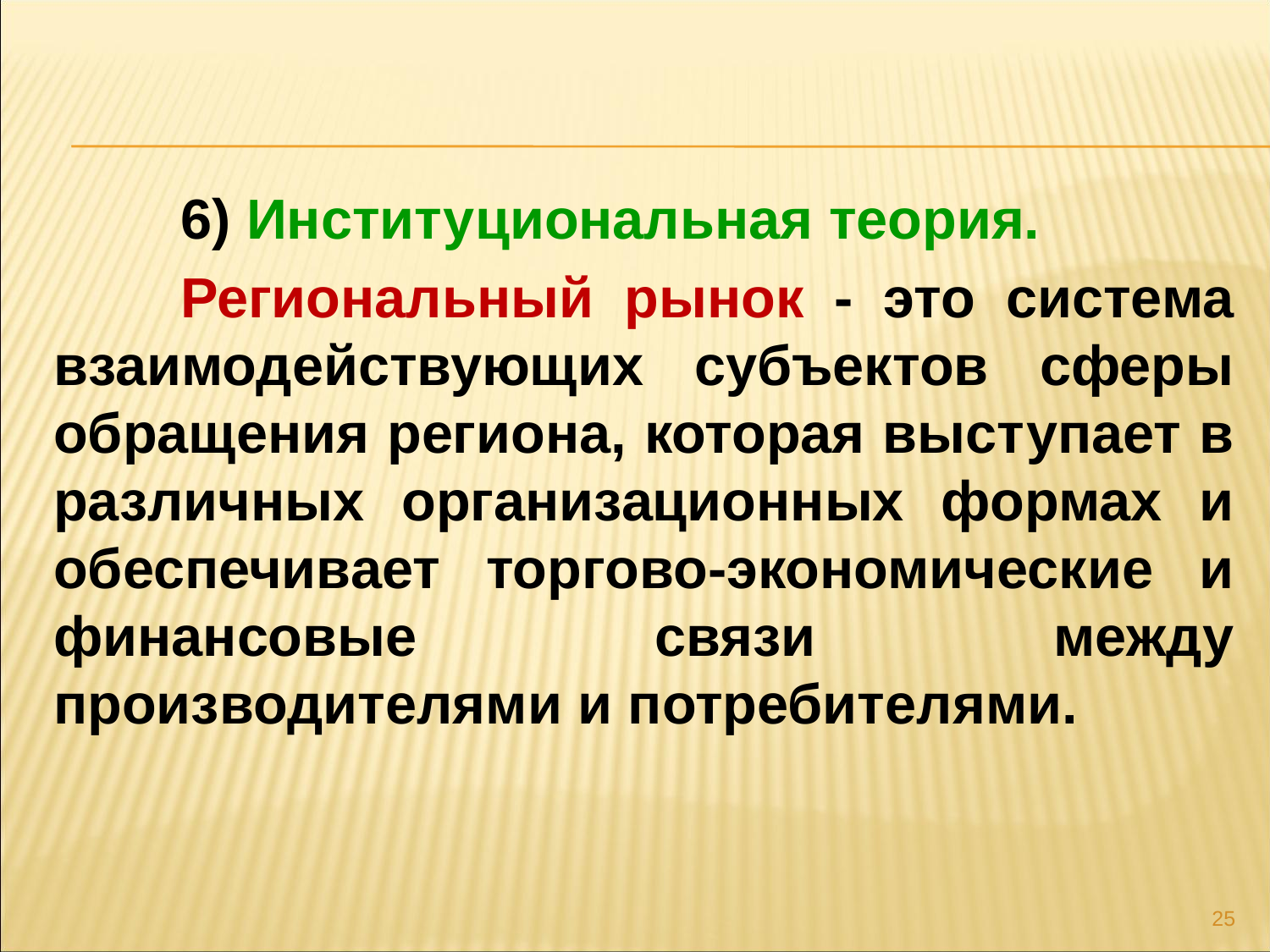

6) Институциональная теория.
	Региональный рынок - это система взаимодействующих субъектов сферы обращения региона, которая выступает в различных организационных формах и обеспечивает торгово-экономические и финансовые связи между производителями и потребителями.
25